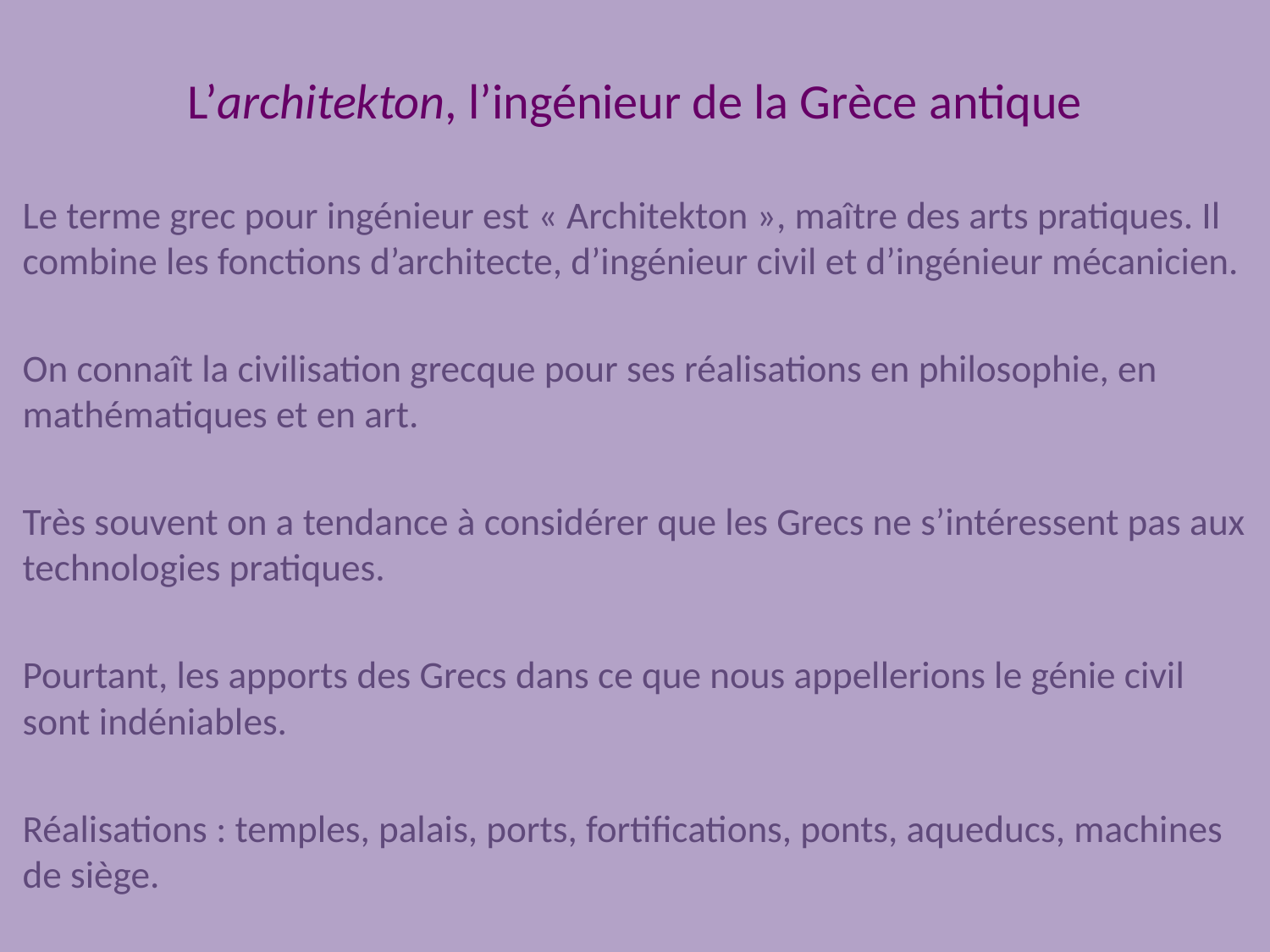

# L’architekton, l’ingénieur de la Grèce antique
Le terme grec pour ingénieur est « Architekton », maître des arts pratiques. Il combine les fonctions d’architecte, d’ingénieur civil et d’ingénieur mécanicien.

On connaît la civilisation grecque pour ses réalisations en philosophie, en mathématiques et en art.

Très souvent on a tendance à considérer que les Grecs ne s’intéressent pas aux technologies pratiques.

Pourtant, les apports des Grecs dans ce que nous appellerions le génie civil sont indéniables.

Réalisations : temples, palais, ports, fortifications, ponts, aqueducs, machines de siège.